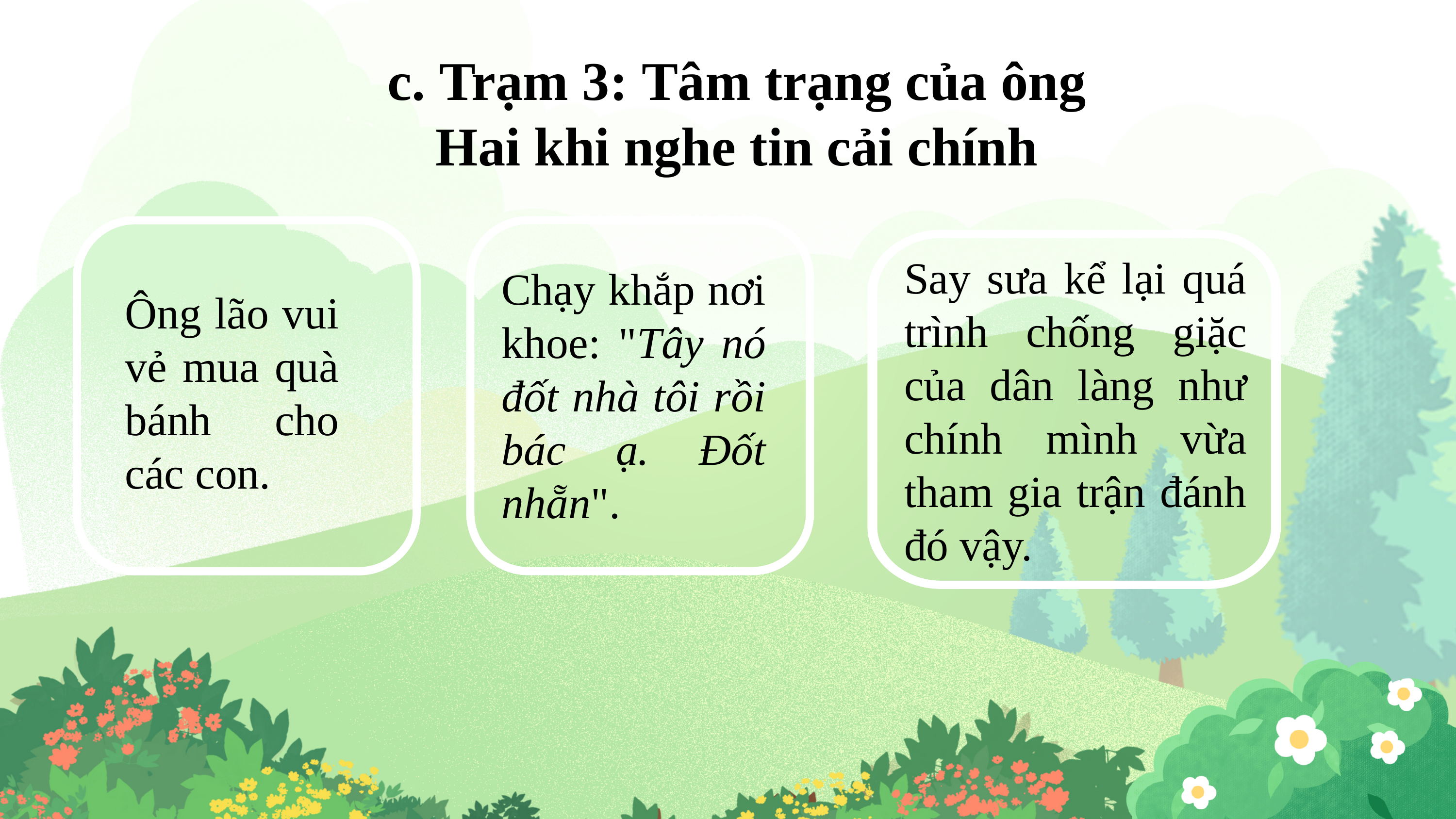

c. Trạm 3: Tâm trạng của ông Hai khi nghe tin cải chính

Say sưa kể lại quá trình chống giặc của dân làng như chính mình vừa tham gia trận đánh đó vậy.
Chạy khắp nơi khoe: "Tây nó đốt nhà tôi rồi bác ạ. Đốt nhẵn".
Ông lão vui vẻ mua quà bánh cho các con.